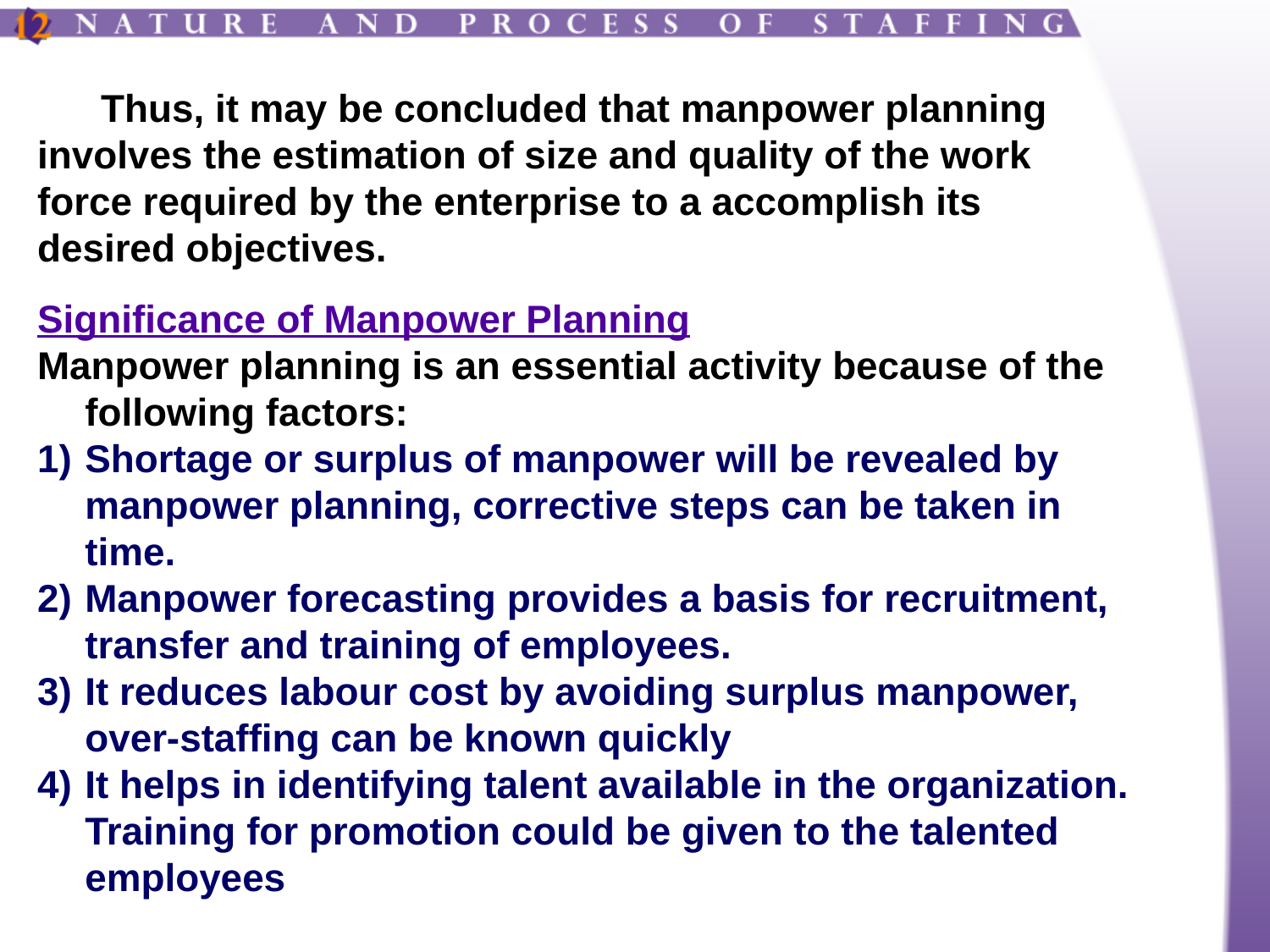

Thus, it may be concluded that manpower planning involves the estimation of size and quality of the work force required by the enterprise to a accomplish its desired objectives.
Significance of Manpower Planning
Manpower planning is an essential activity because of the following factors:
Shortage or surplus of manpower will be revealed by manpower planning, corrective steps can be taken in time.
Manpower forecasting provides a basis for recruitment, transfer and training of employees.
It reduces labour cost by avoiding surplus manpower, over-staffing can be known quickly
It helps in identifying talent available in the organization.  Training for promotion could be given to the talented employees